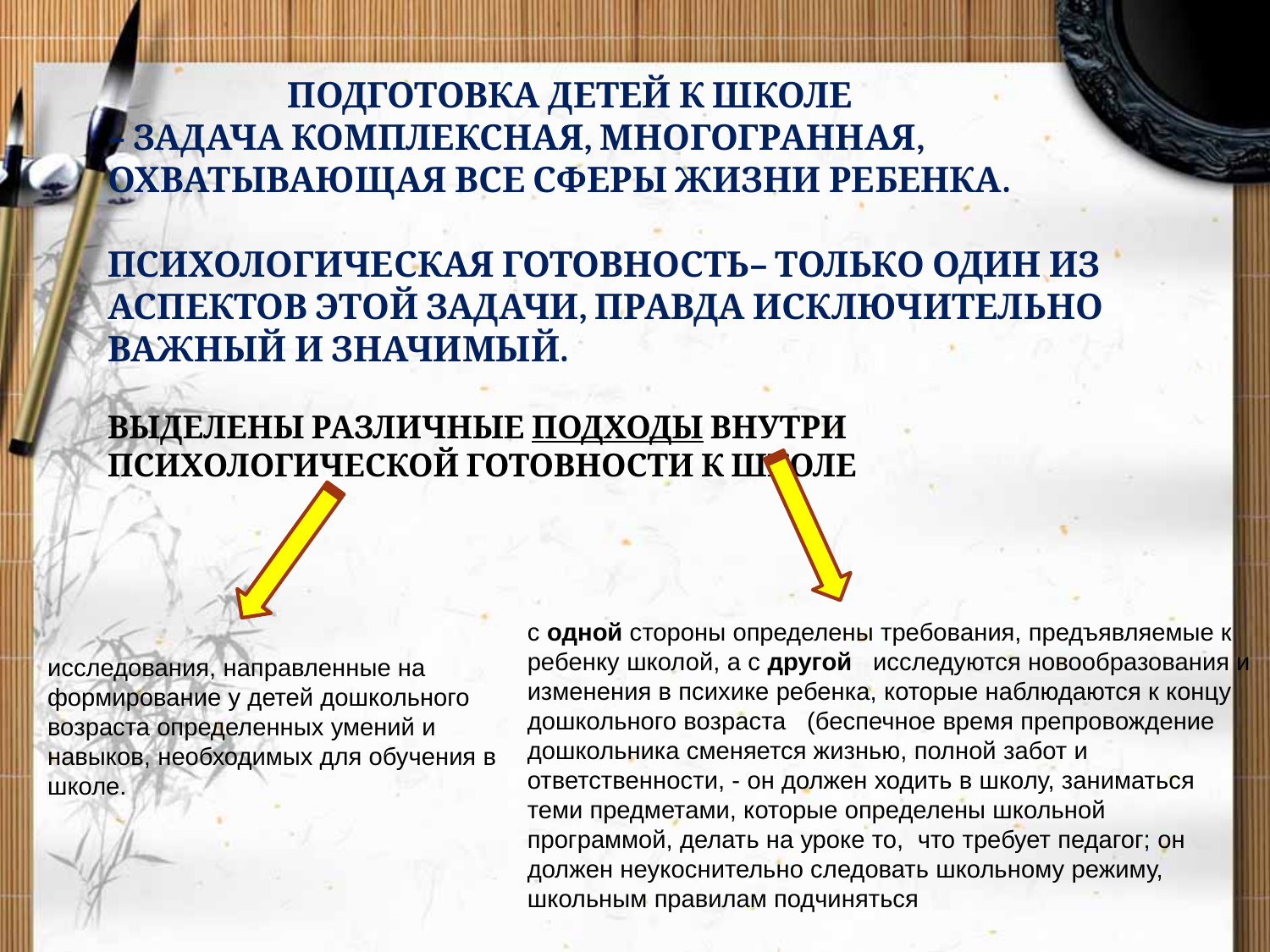

# Подготовка детей к школе – задача комплексная, многогранная, охватывающая все сферы жизни ребенка. Психологическая готовность– только один из аспектов этой задачи, правда исключительно важный и значимый. выделены различные подходы внутри  Психологической готовности к школе

с одной стороны определены требования, предъявляемые к ребенку школой, а с другой   исследуются новообразования и изменения в психике ребенка, которые наблюдаются к концу дошкольного возраста   (беспечное время препровождение дошкольника сменяется жизнью, полной забот и ответственности, - он должен ходить в школу, заниматься теми предметами, которые определены школьной программой, делать на уроке то,  что требует педагог; он должен неукоснительно следовать школьному режиму, школьным правилам подчиняться
исследования, направленные на формирование у детей дошкольного возраста определенных умений и навыков, необходимых для обучения в школе.